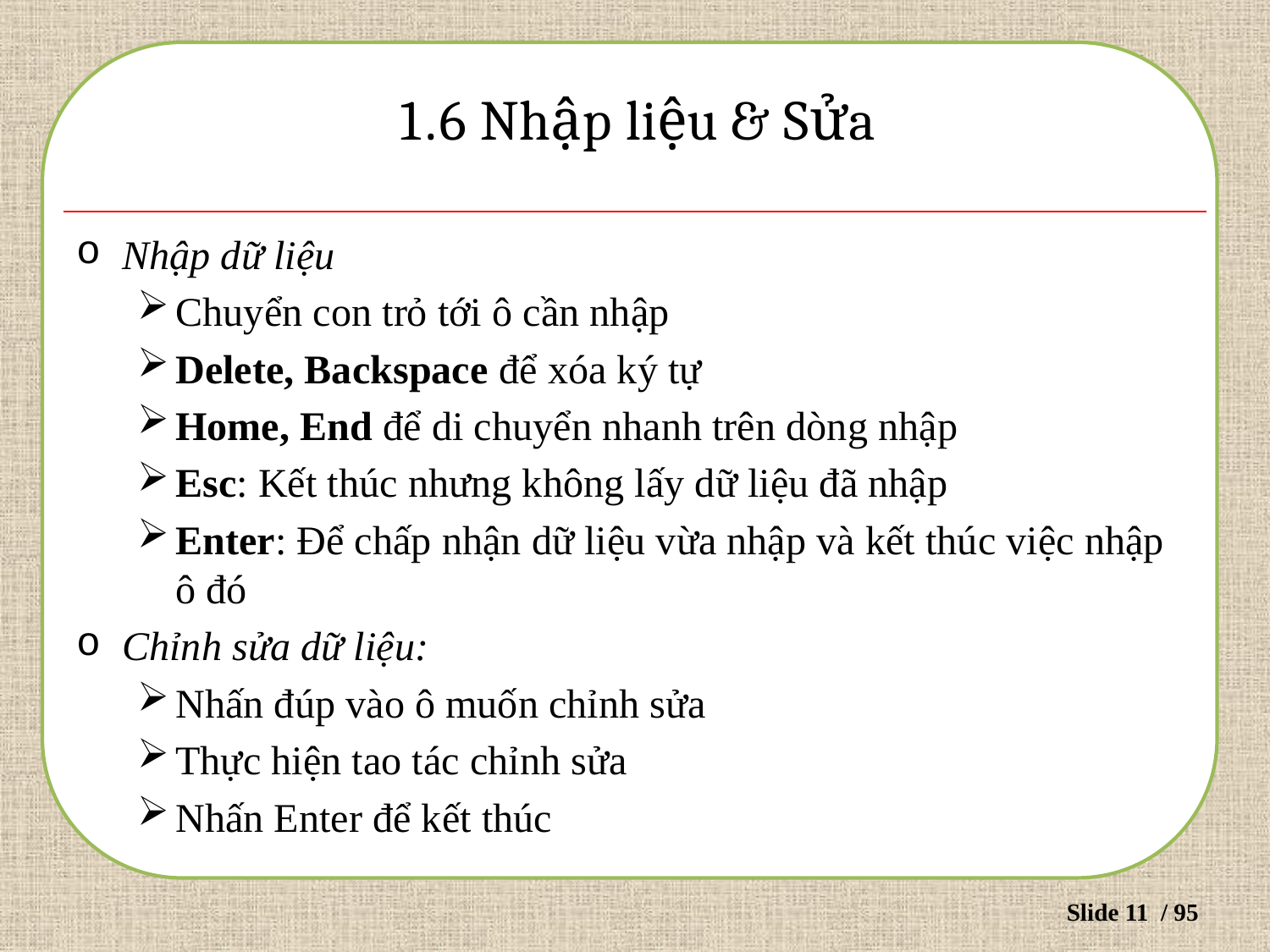

# 1.6 Nhập liệu & Sửa
Nhập dữ liệu
Chuyển con trỏ tới ô cần nhập
Delete, Backspace để xóa ký tự
Home, End để di chuyển nhanh trên dòng nhập
Esc: Kết thúc nhưng không lấy dữ liệu đã nhập
Enter: Để chấp nhận dữ liệu vừa nhập và kết thúc việc nhập ô đó
Chỉnh sửa dữ liệu:
Nhấn đúp vào ô muốn chỉnh sửa
Thực hiện tao tác chỉnh sửa
Nhấn Enter để kết thúc